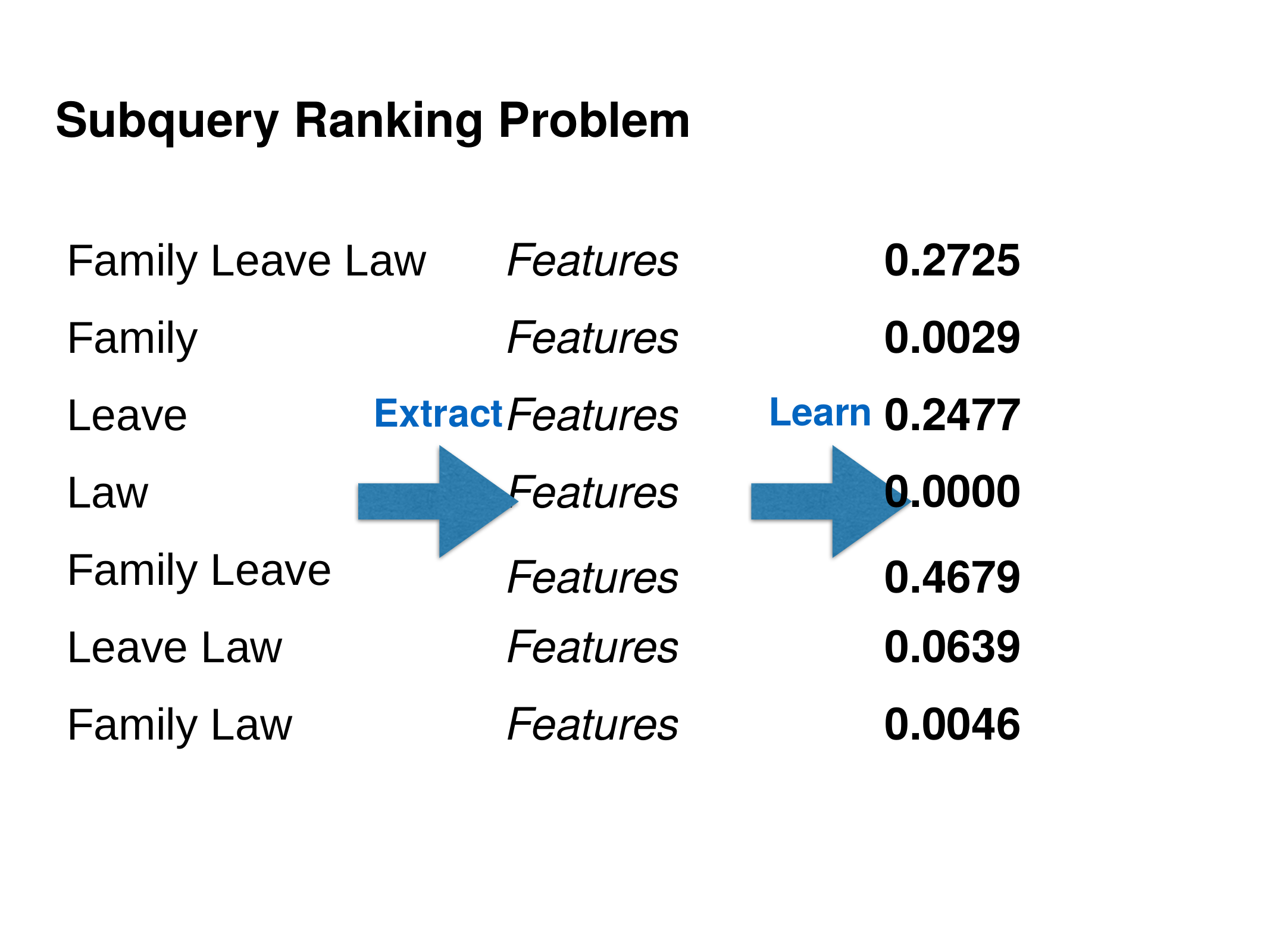

# Subquery Ranking Problem
Features
Family Leave Law
0.2725
Family
Features
0.0029
Leave
Features
0.2477
Learn
Extract
0.0000
Law

Features

Family Leave
Features
0.4679
Leave Law
Features
0.0639
Family Law
Features
0.0046
145